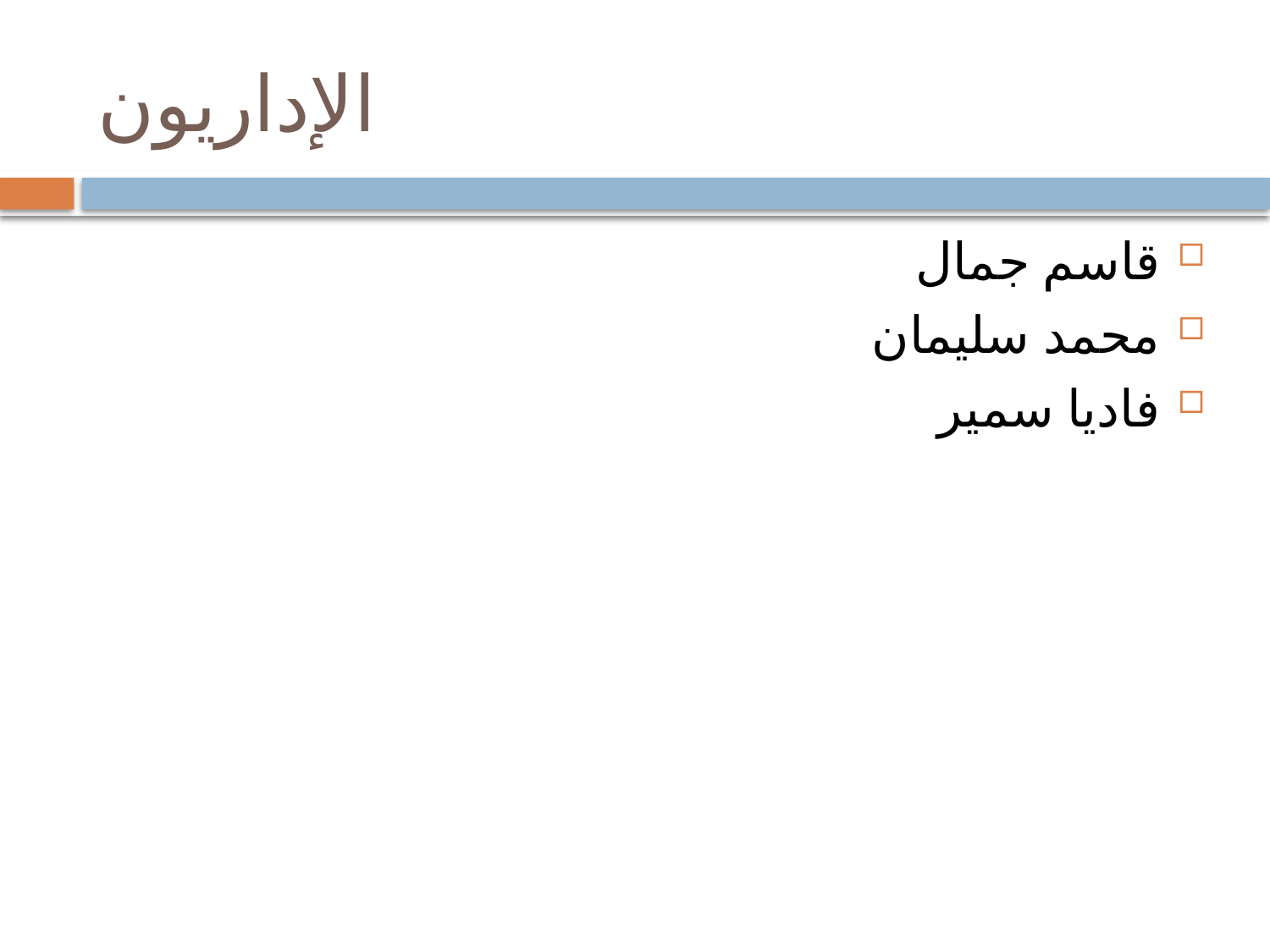

# الإداريون
قاسم جمال
محمد سليمان
فاديا سمير